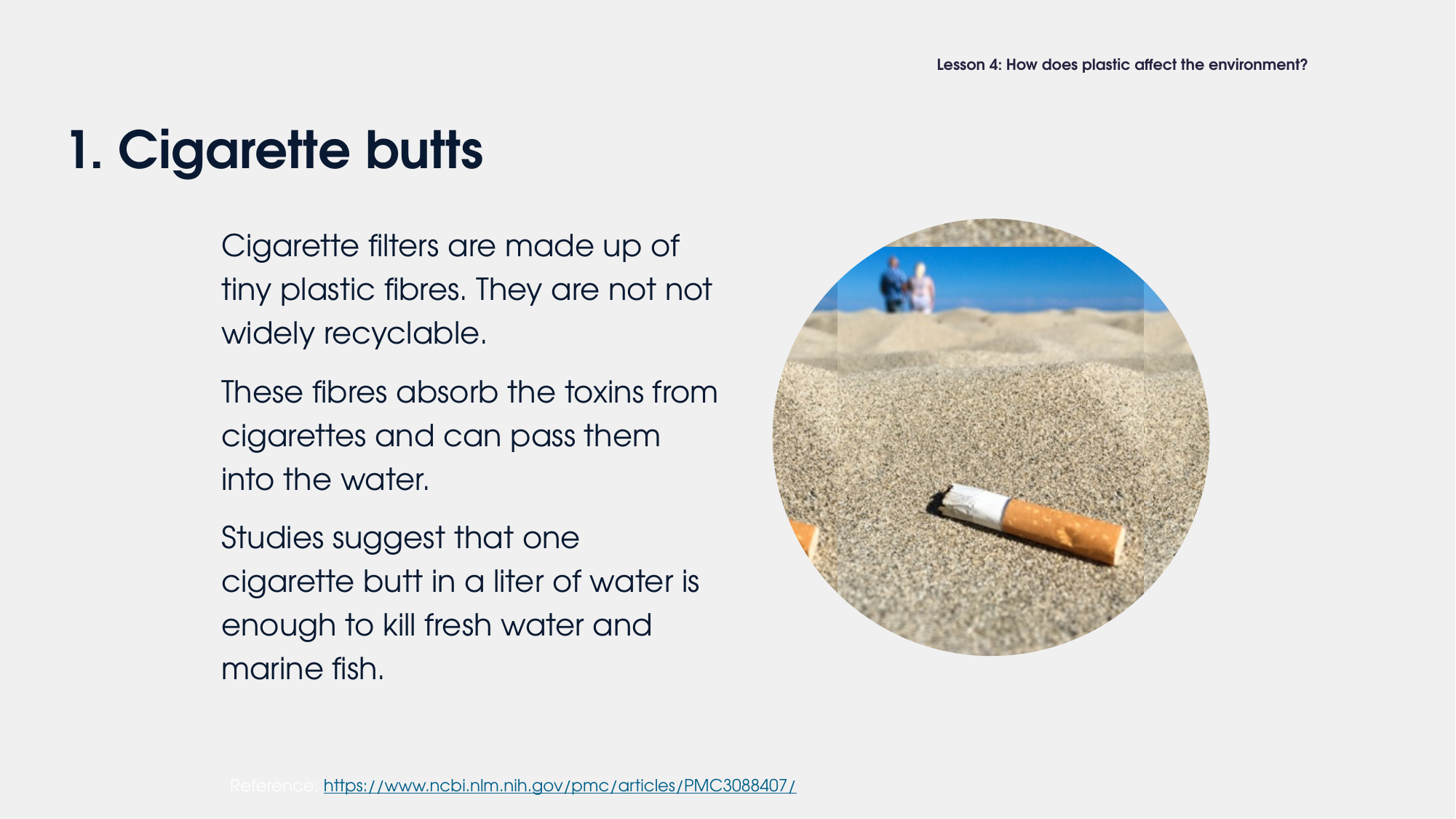

# Lesson 4: How does plastic affect the environment?
1. Cigarette butts
Cigarette filters are made up of tiny plastic fibres. They are not not widely recyclable.
These fibres absorb the toxins from cigarettes and can pass them into the water.
Studies suggest that one cigarette butt in a liter of water is enough to kill fresh water and marine fish.

Reference: https://www.ncbi.nlm.nih.gov/pmc/articles/PMC3088407/